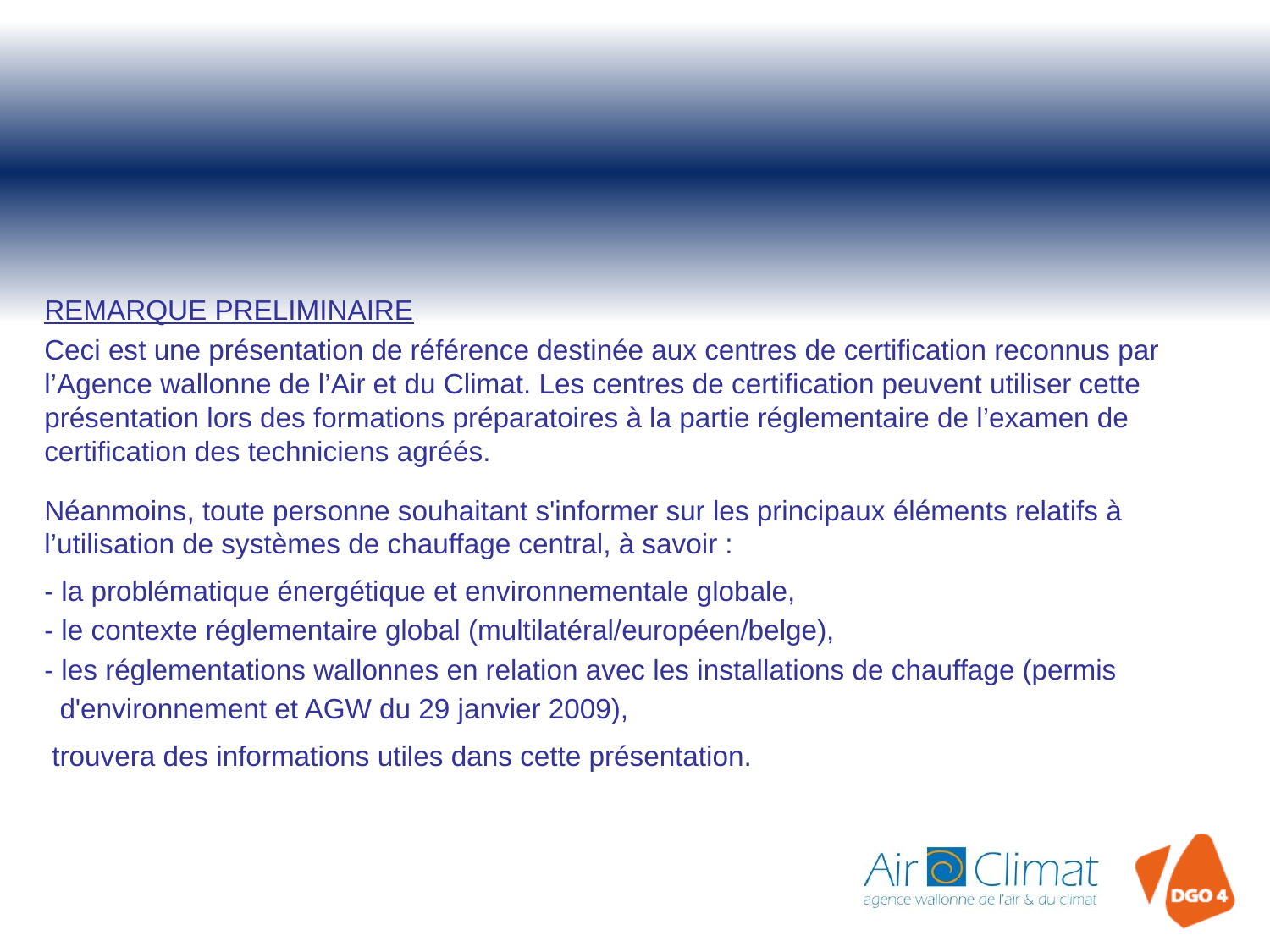

REMARQUE PRELIMINAIRE
Ceci est une présentation de référence destinée aux centres de certification reconnus par l’Agence wallonne de l’Air et du Climat. Les centres de certification peuvent utiliser cette présentation lors des formations préparatoires à la partie réglementaire de l’examen de certification des techniciens agréés.

Néanmoins, toute personne souhaitant s'informer sur les principaux éléments relatifs à l’utilisation de systèmes de chauffage central, à savoir :

- la problématique énergétique et environnementale globale,
- le contexte réglementaire global (multilatéral/européen/belge),
- les réglementations wallonnes en relation avec les installations de chauffage (permis
  d'environnement et AGW du 29 janvier 2009),

 trouvera des informations utiles dans cette présentation.